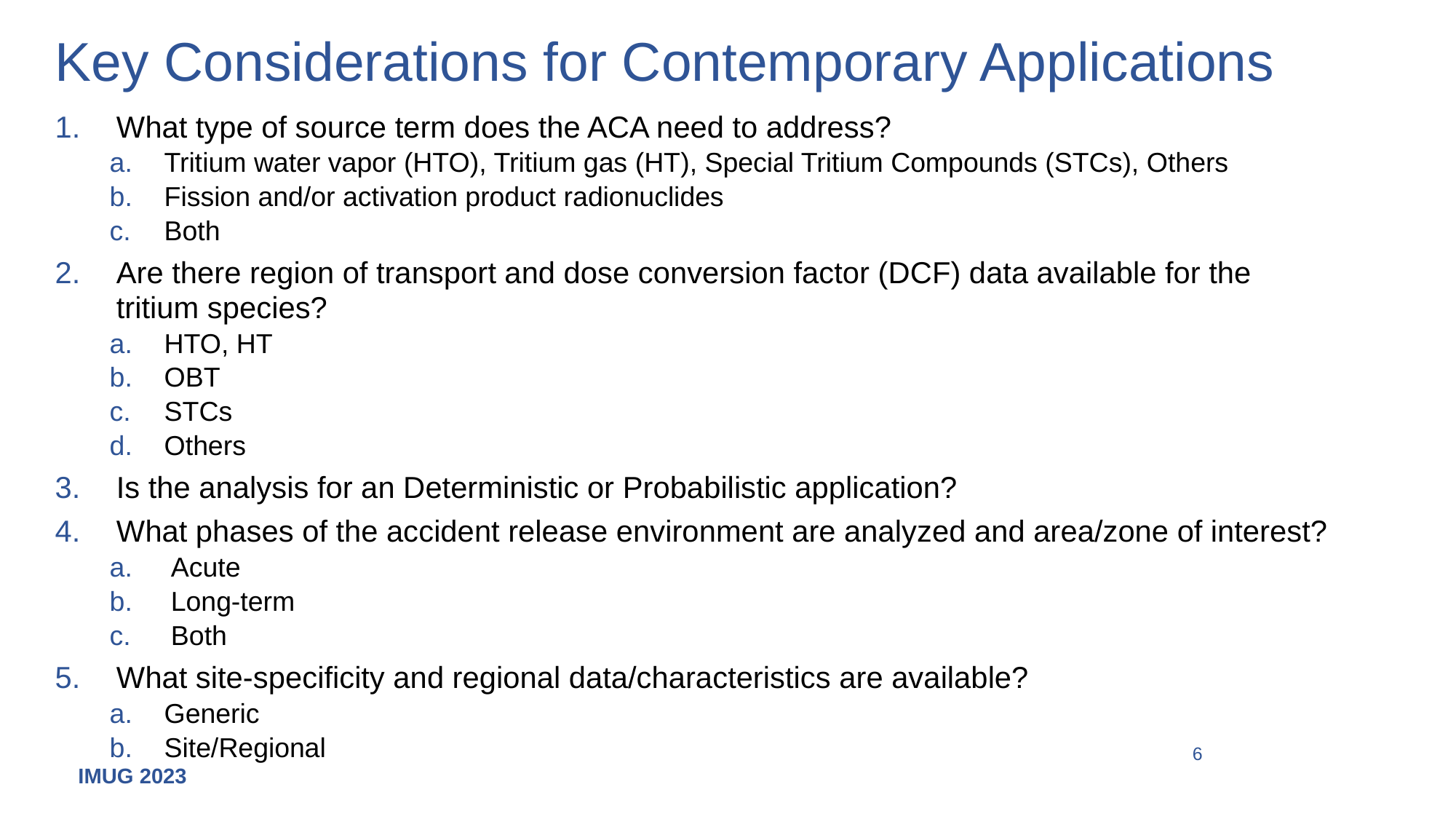

# Key Considerations for Contemporary Applications
What type of source term does the ACA need to address?
Tritium water vapor (HTO), Tritium gas (HT), Special Tritium Compounds (STCs), Others
Fission and/or activation product radionuclides
Both
Are there region of transport and dose conversion factor (DCF) data available for the tritium species?
HTO, HT
OBT
STCs
Others
Is the analysis for an Deterministic or Probabilistic application?
What phases of the accident release environment are analyzed and area/zone of interest?
Acute
Long-term
Both
What site-specificity and regional data/characteristics are available?
Generic
Site/Regional
6
IMUG 2023